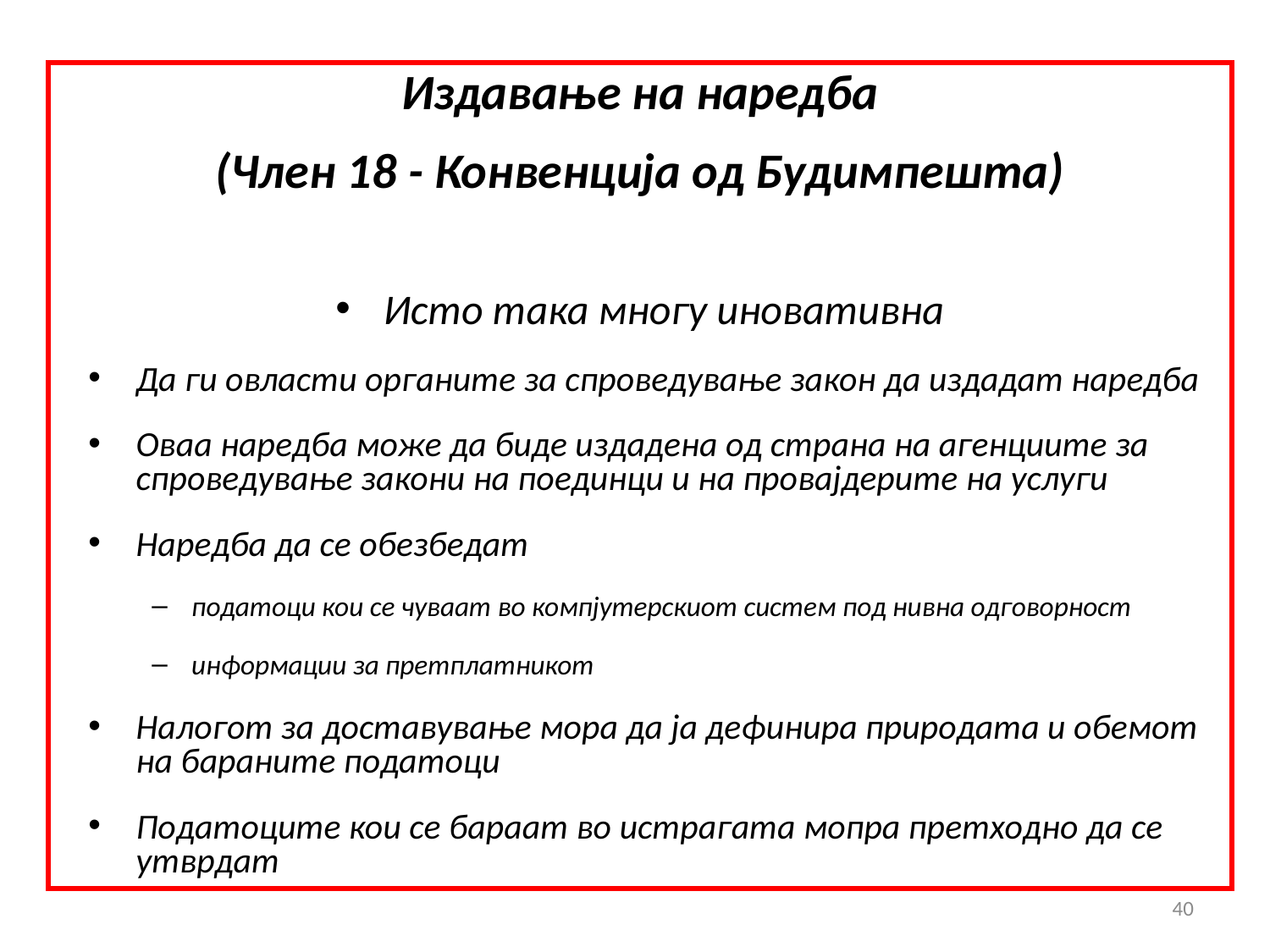

Издавање на наредба
(Член 18 - Конвенција од Будимпешта)

Исто така многу иновативна
Да ги овласти органите за спроведување закон да издадат наредба
Оваа наредба може да биде издадена од страна на агенциите за спроведување закони на поединци и на провајдерите на услуги
Наредба да се обезбедат
податоци кои се чуваат во компјутерскиот систем под нивна одговорност
информации за претплатникот
Налогот за доставување мора да ја дефинира природата и обемот на бараните податоци
Податоците кои се бараат во истрагата мопра претходно да се утврдат
40